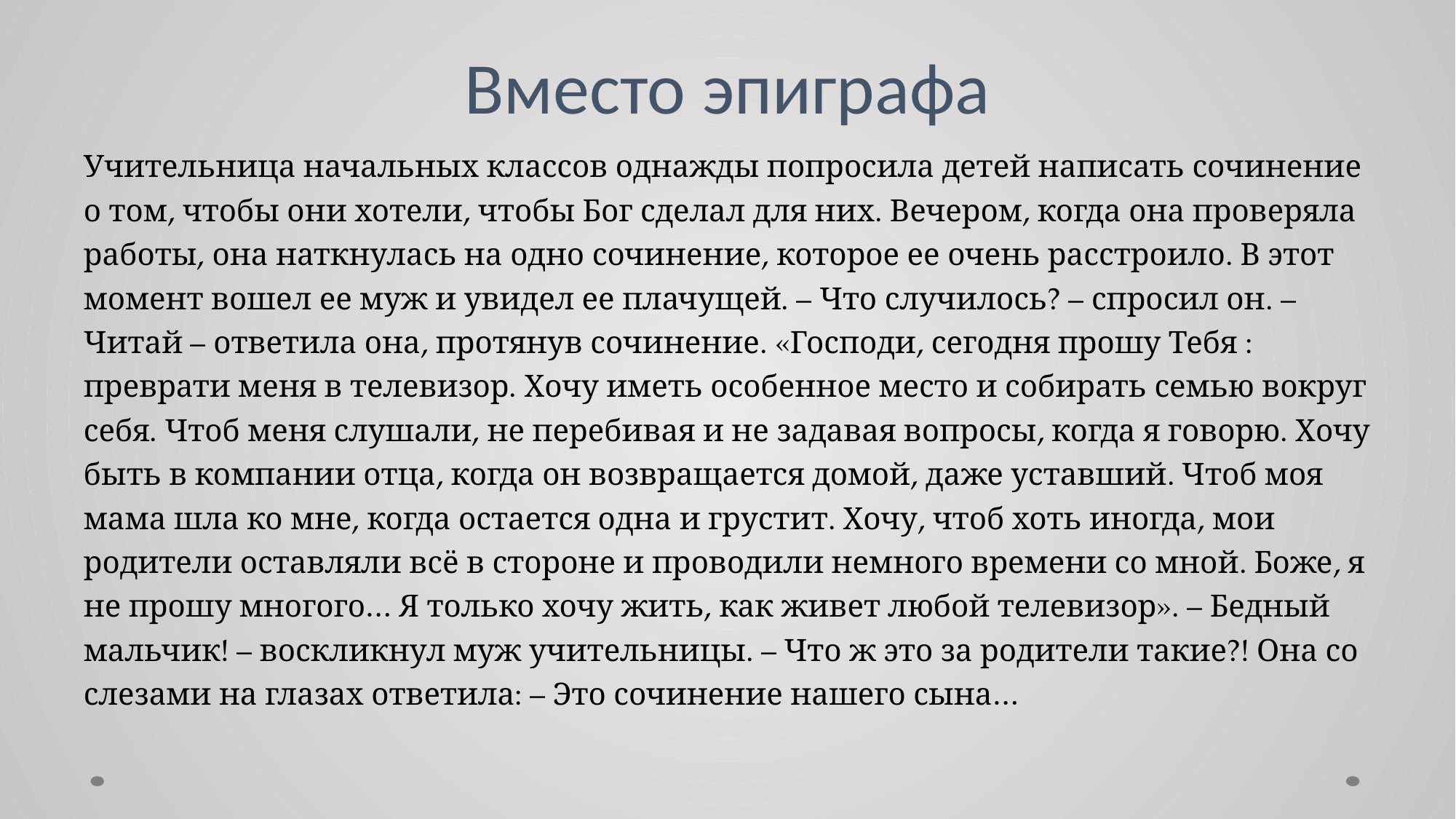

# Вместо эпиграфа
Учительница начальных классов однажды попросила детей написать сочинение о том, чтобы они хотели, чтобы Бог сделал для них. Вечером, когда она проверяла работы, она наткнулась на одно сочинение, которое ее очень расстроило. В этот момент вошел ее муж и увидел ее плачущей. – Что случилось? – спросил он. – Читай – ответила она, протянув сочинение. «Господи, сегодня прошу Тебя : преврати меня в телевизор. Хочу иметь особенное место и собирать семью вокруг себя. Чтоб меня слушали, не перебивая и не задавая вопросы, когда я говорю. Хочу быть в компании отца, когда он возвращается домой, даже уставший. Чтоб моя мама шла ко мне, когда остается одна и грустит. Хочу, чтоб хоть иногда, мои родители оставляли всё в стороне и проводили немного времени со мной. Боже, я не прошу многого… Я только хочу жить, как живет любой телевизор». – Бедный мальчик! – воскликнул муж учительницы. – Что ж это за родители такие?! Она со слезами на глазах ответила: – Это сочинение нашего сына…